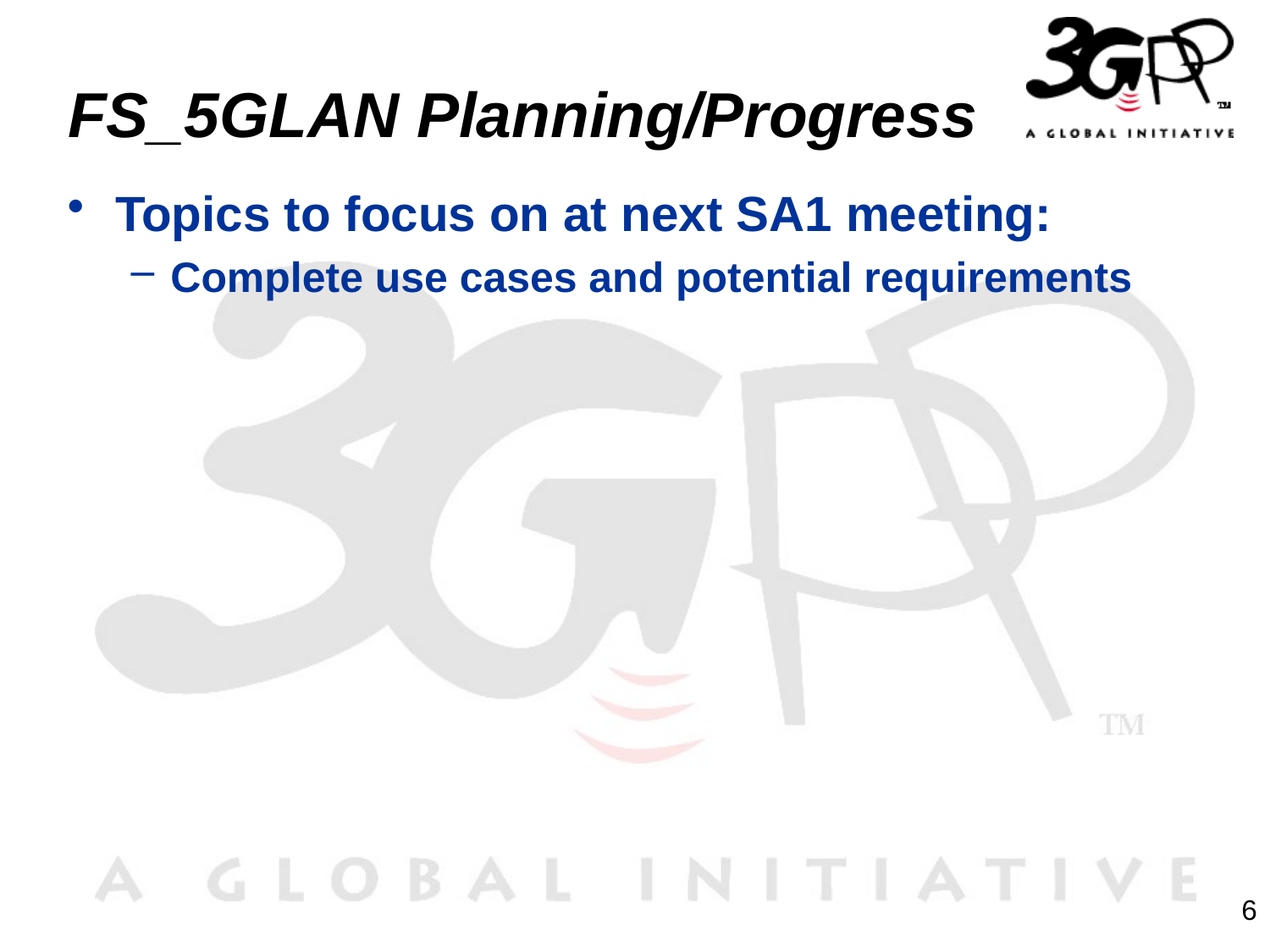

# FS_5GLAN Planning/Progress
Topics to focus on at next SA1 meeting:
Complete use cases and potential requirements
6